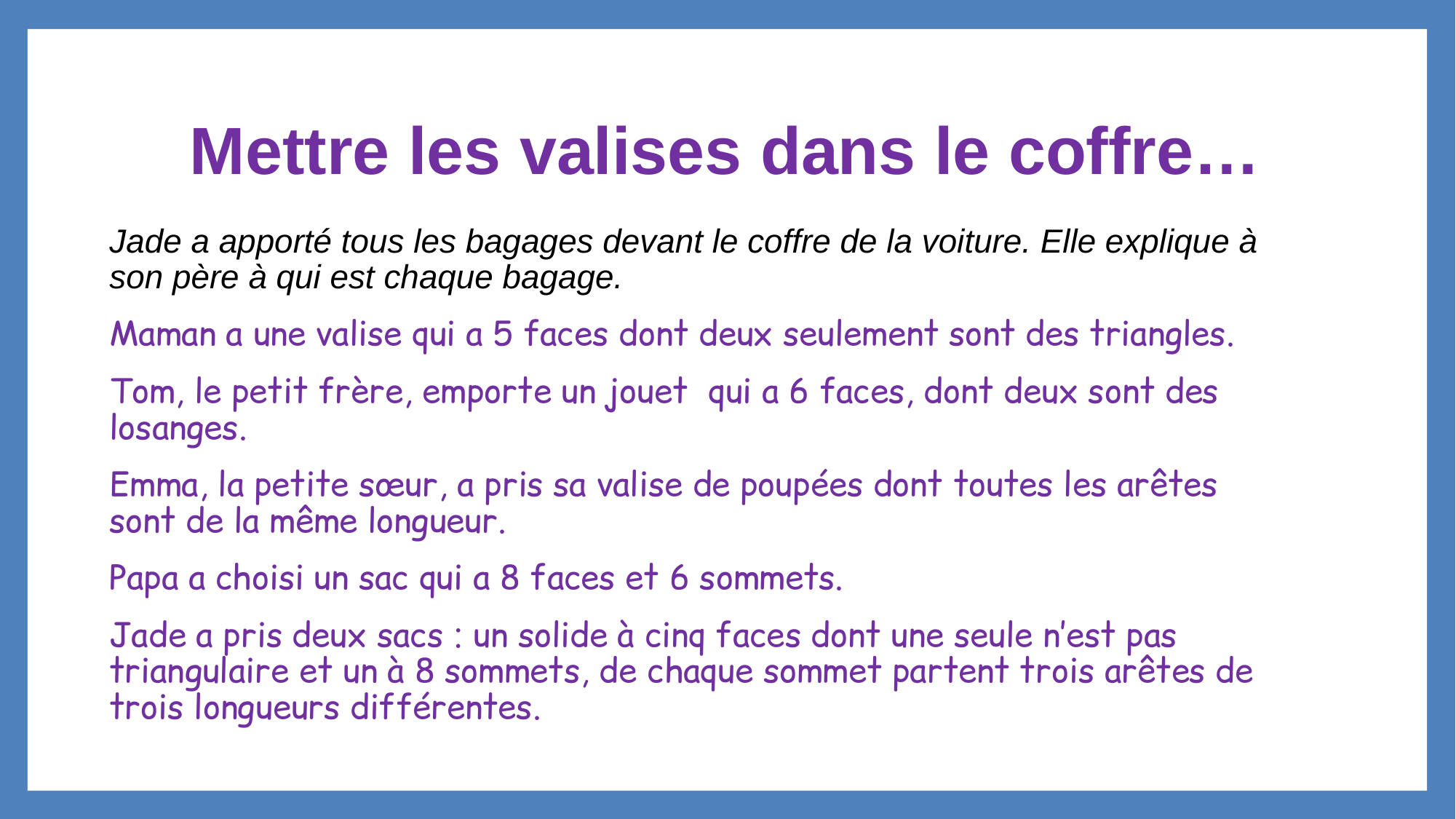

# Mettre les valises dans le coffre…
Jade a apporté tous les bagages devant le coffre de la voiture. Elle explique à son père à qui est chaque bagage.
Maman a une valise qui a 5 faces dont deux seulement sont des triangles.
Tom, le petit frère, emporte un jouet  qui a 6 faces, dont deux sont des losanges.
Emma, la petite sœur, a pris sa valise de poupées dont toutes les arêtes sont de la même longueur.
Papa a choisi un sac qui a 8 faces et 6 sommets.
Jade a pris deux sacs : un solide à cinq faces dont une seule n’est pas triangulaire et un à 8 sommets, de chaque sommet partent trois arêtes de trois longueurs différentes.